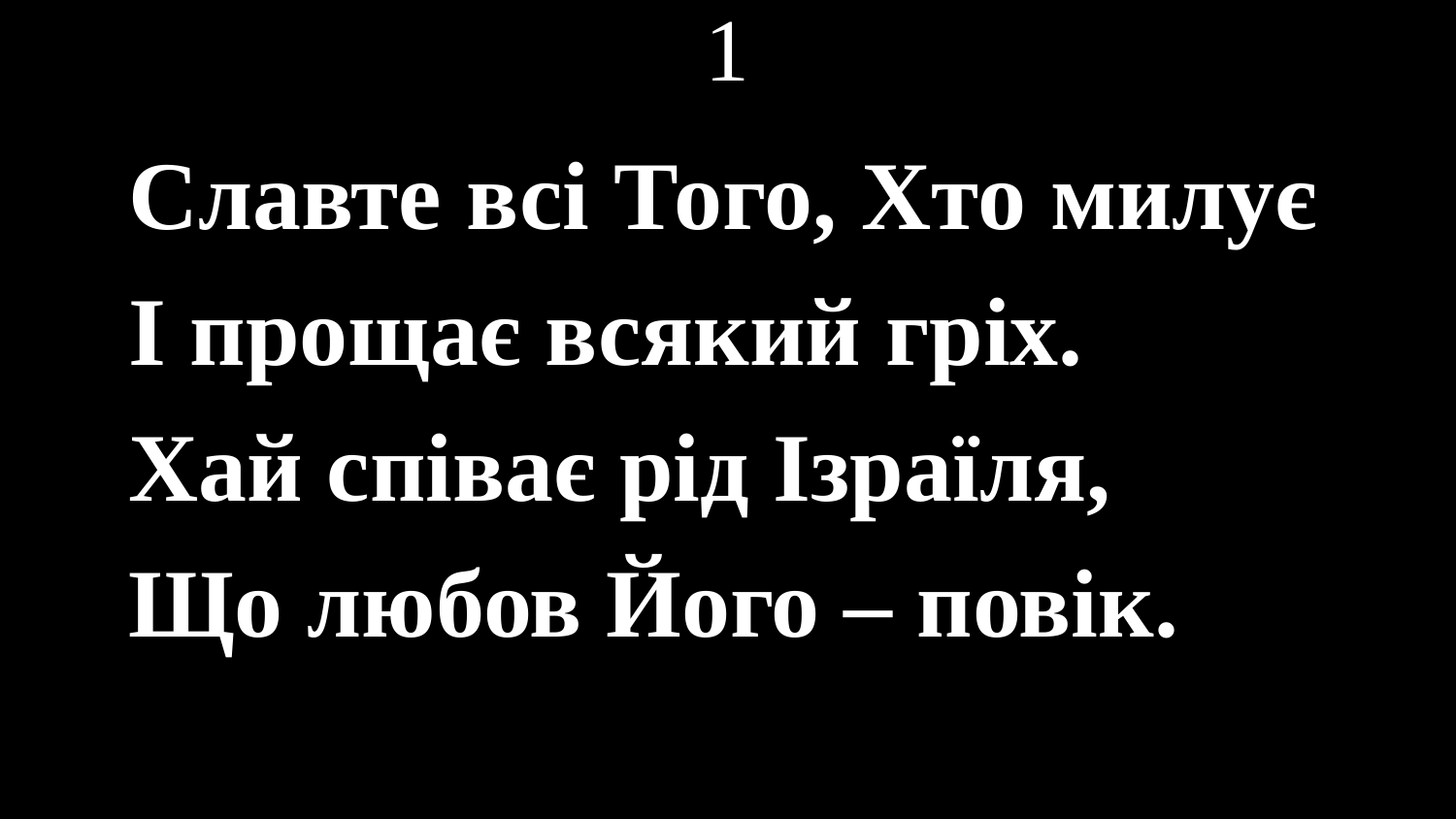

# 1
Славте всі Того, Хто милує
І прощає всякий гріх.
Хай співає рід Ізраїля,
Що любов Його – повік.